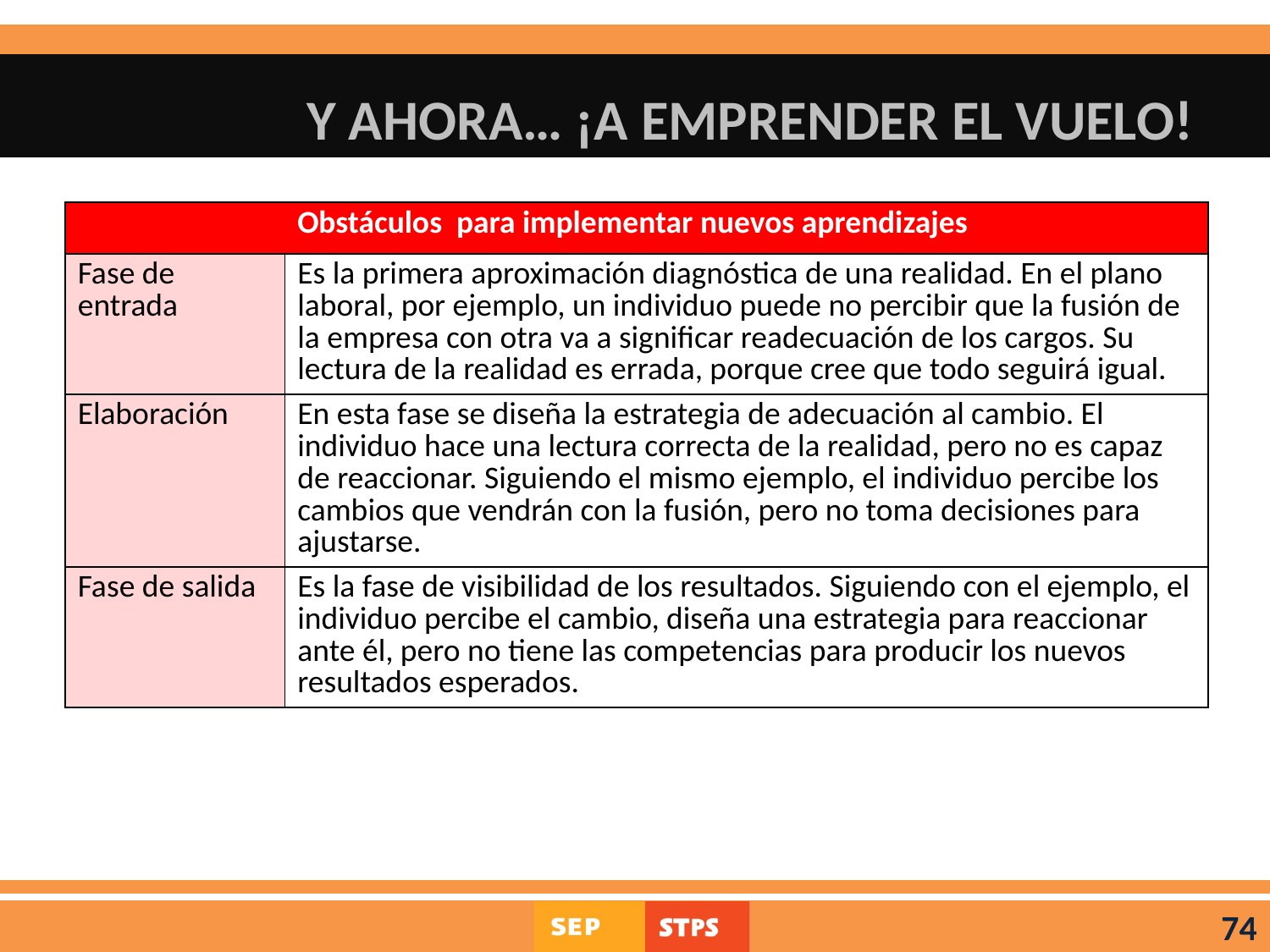

# Y AHORA… ¡A EMPRENDER EL VUELO!
| Obstáculos para implementar nuevos aprendizajes |  |
| --- | --- |
| Fase de entrada | Es la primera aproximación diagnóstica de una realidad. En el plano laboral, por ejemplo, un individuo puede no percibir que la fusión de la empresa con otra va a significar readecuación de los cargos. Su lectura de la realidad es errada, porque cree que todo seguirá igual. |
| Elaboración | En esta fase se diseña la estrategia de adecuación al cambio. El individuo hace una lectura correcta de la realidad, pero no es capaz de reaccionar. Siguiendo el mismo ejemplo, el individuo percibe los cambios que vendrán con la fusión, pero no toma decisiones para ajustarse. |
| Fase de salida | Es la fase de visibilidad de los resultados. Siguiendo con el ejemplo, el individuo percibe el cambio, diseña una estrategia para reaccionar ante él, pero no tiene las competencias para producir los nuevos resultados esperados. |
74